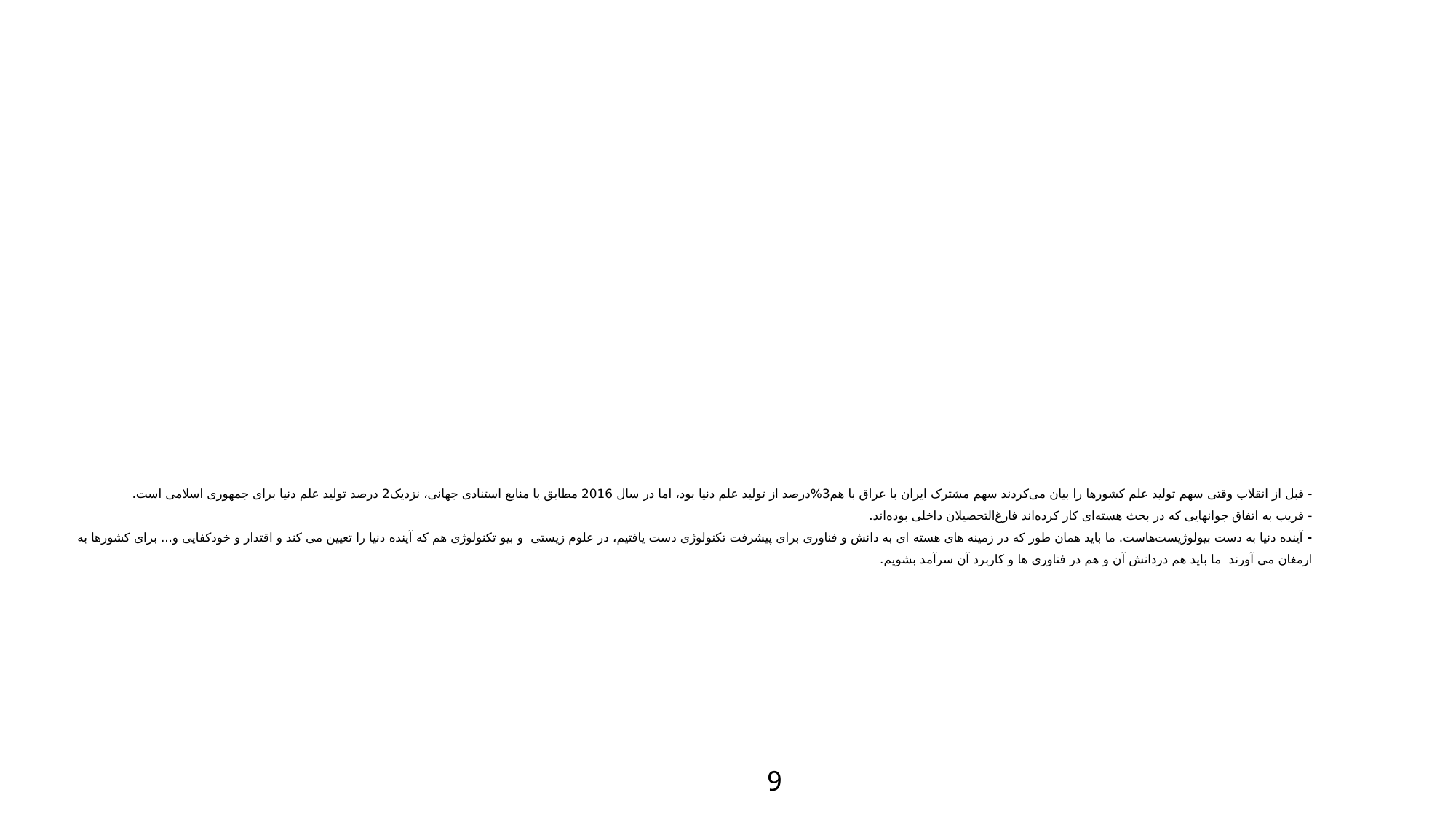

# - قبل از انقلاب وقتی سهم تولید علم کشورها را بیان می‌کردند سهم مشترک ایران با عراق با هم3%درصد از تولید علم دنیا بود، اما در سال 2016 مطابق با منابع استنادی جهانی، نزدیک2 درصد تولید علم دنیا برای جمهوری اسلامی است. - قریب به اتفاق جوانهایی که در بحث هسته‌ای کار کرده‌اند فارغ‌التحصیلان داخلی بوده‌اند. - آینده دنیا به دست بیولوژیست‌هاست. ما باید همان طور که در زمینه های هسته ای به دانش و فناوری برای پیشرفت تکنولوژی دست یافتیم، در علوم زیستی  و بیو تکنولوژی هم که آینده دنیا را تعیین می کند و اقتدار و خودکفایی و... برای کشورها به ارمغان می آورند  ما باید هم دردانش آن و هم در فناوری ها و کاربرد آن سرآمد بشویم.
9